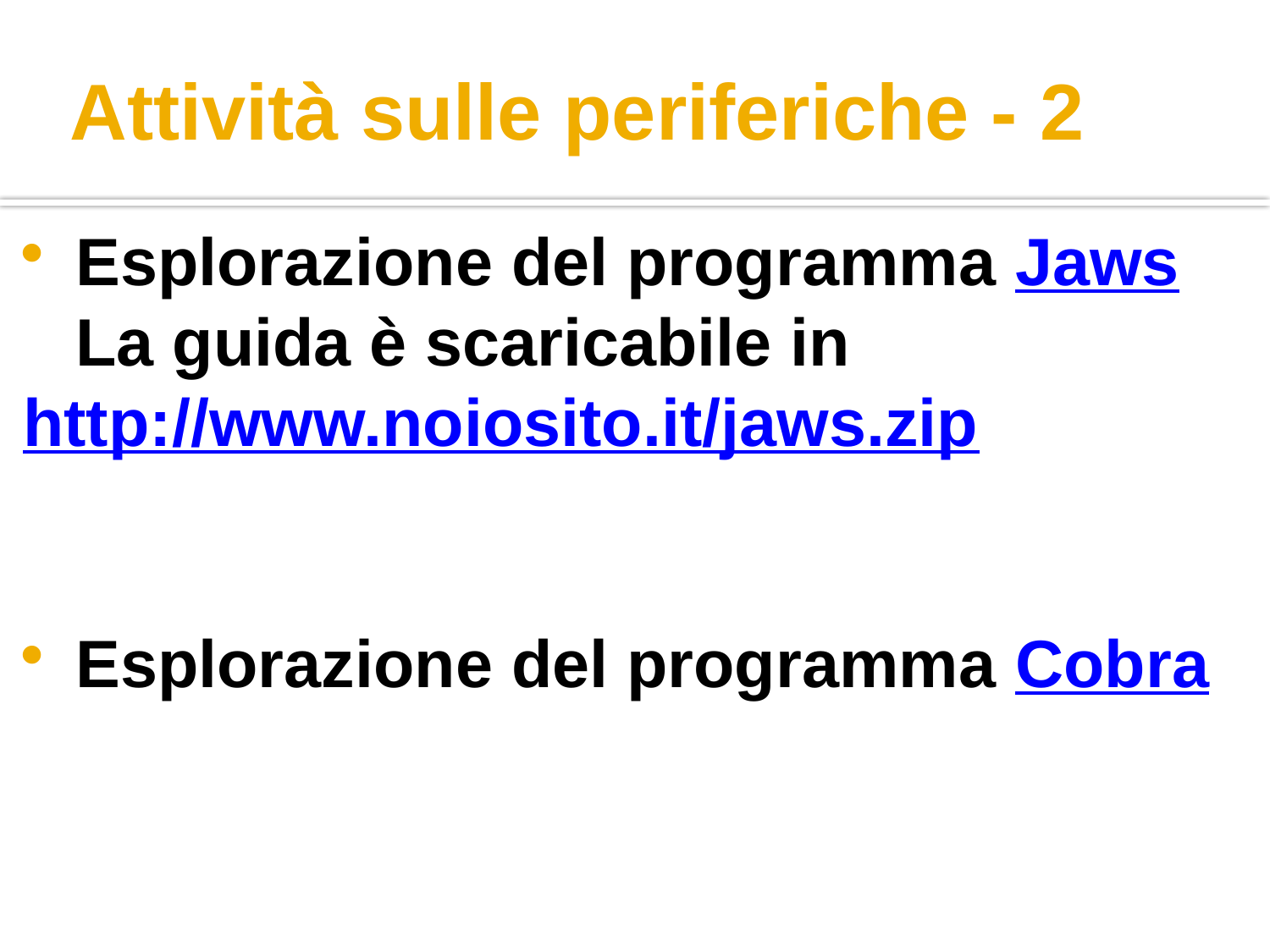

# Attività sulle periferiche - 2
Esplorazione del programma Jaws
La guida è scaricabile in
http://www.noiosito.it/jaws.zip

Esplorazione del programma Cobra